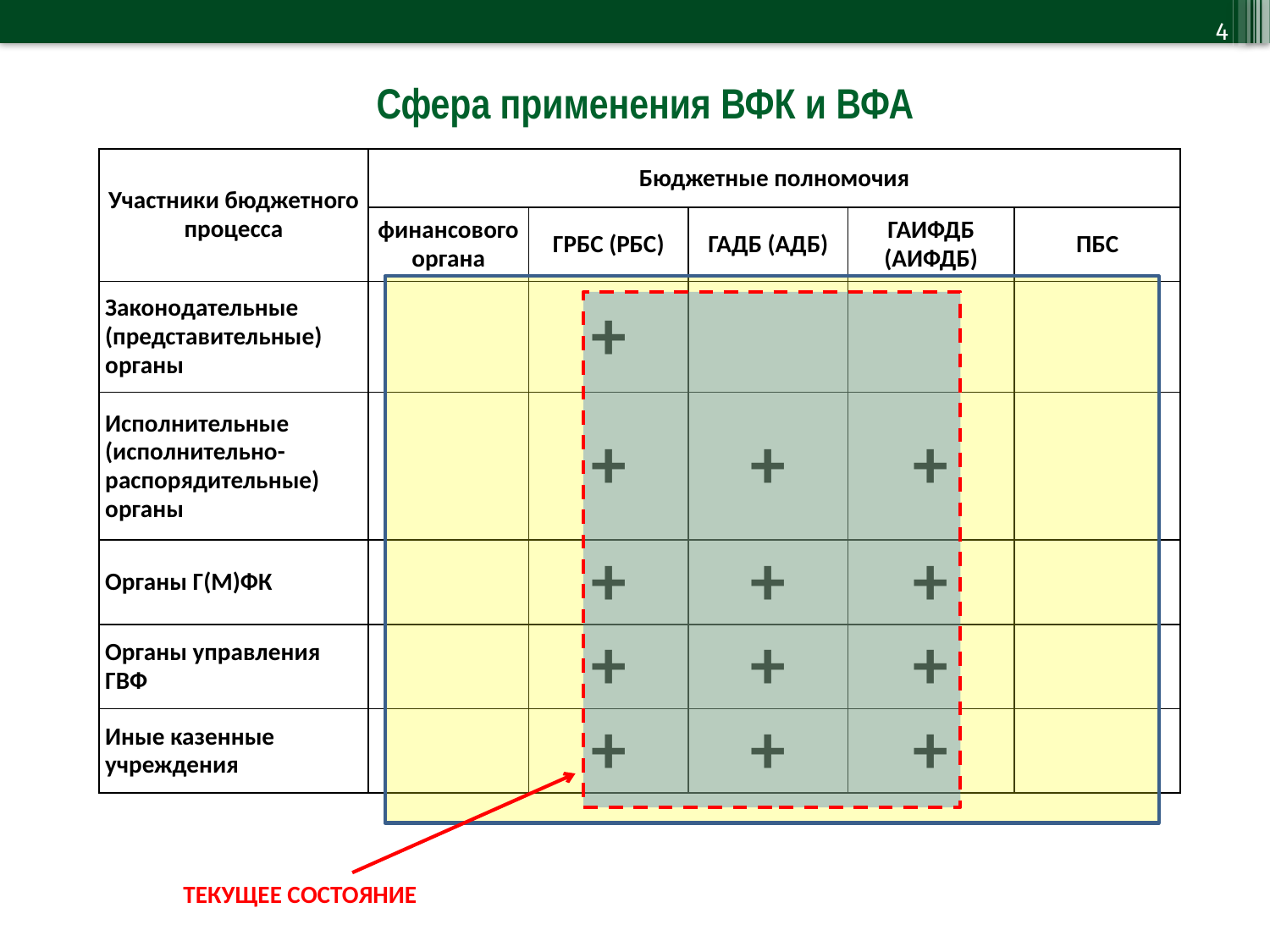

4
Сфера применения ВФК и ВФА
| Участники бюджетного процесса | Бюджетные полномочия |  |  |  |  |
| --- | --- | --- | --- | --- | --- |
|  | финансового органа | ГРБС (РБС) | ГАДБ (АДБ) | ГАИФДБ (АИФДБ) | ПБС |
| Законодательные (представительные) органы |  | + |  |  |  |
| Исполнительные (исполнительно-распорядительные) органы |  | + | + | + |  |
| Органы Г(М)ФК |  | + | + | + |  |
| Органы управления ГВФ |  | + | + | + |  |
| Иные казенные учреждения |  | + | + | + |  |

ТЕКУЩЕЕ СОСТОЯНИЕ